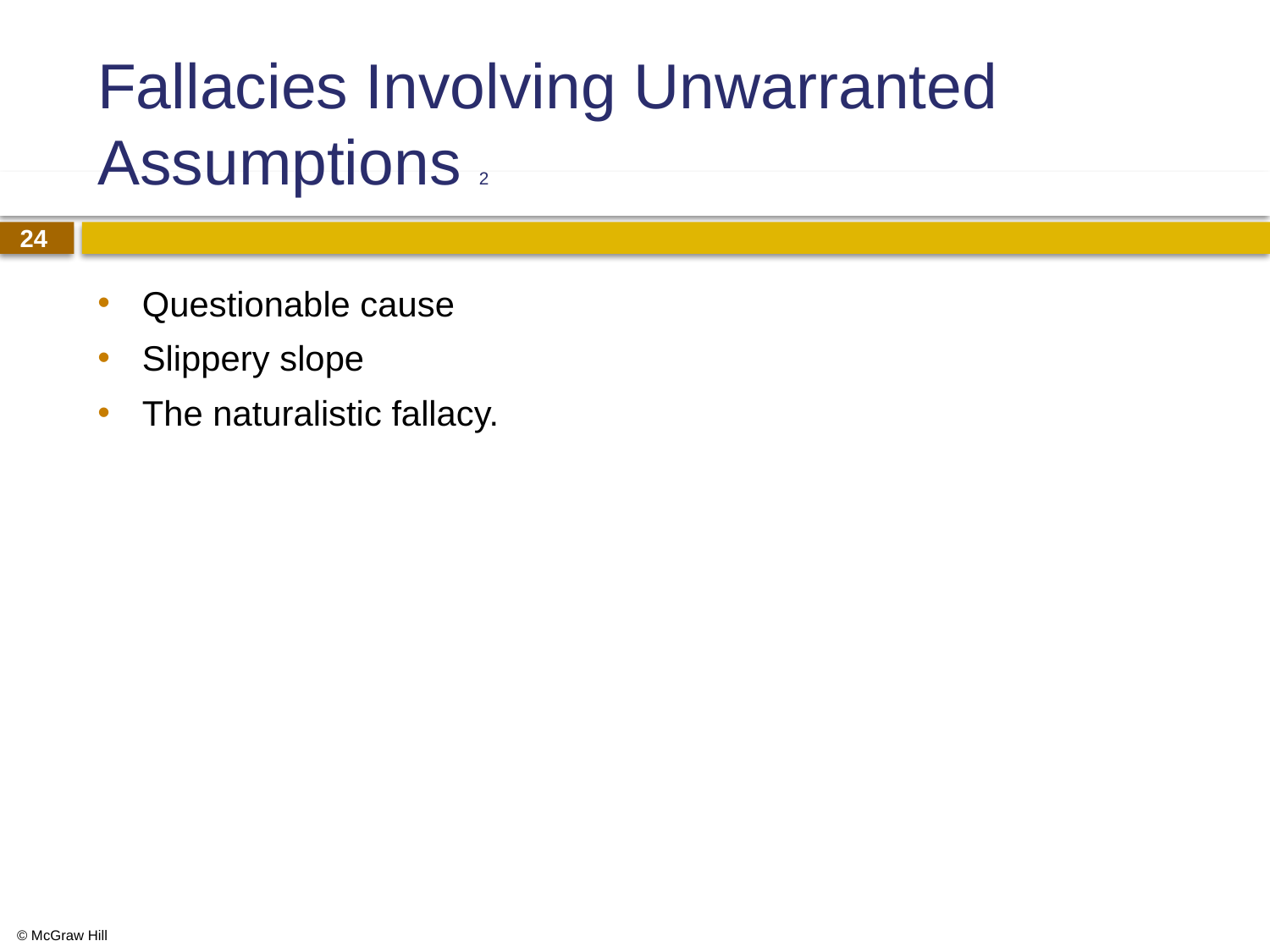

# Fallacies Involving Unwarranted Assumptions 2
Questionable cause
Slippery slope
The naturalistic fallacy.